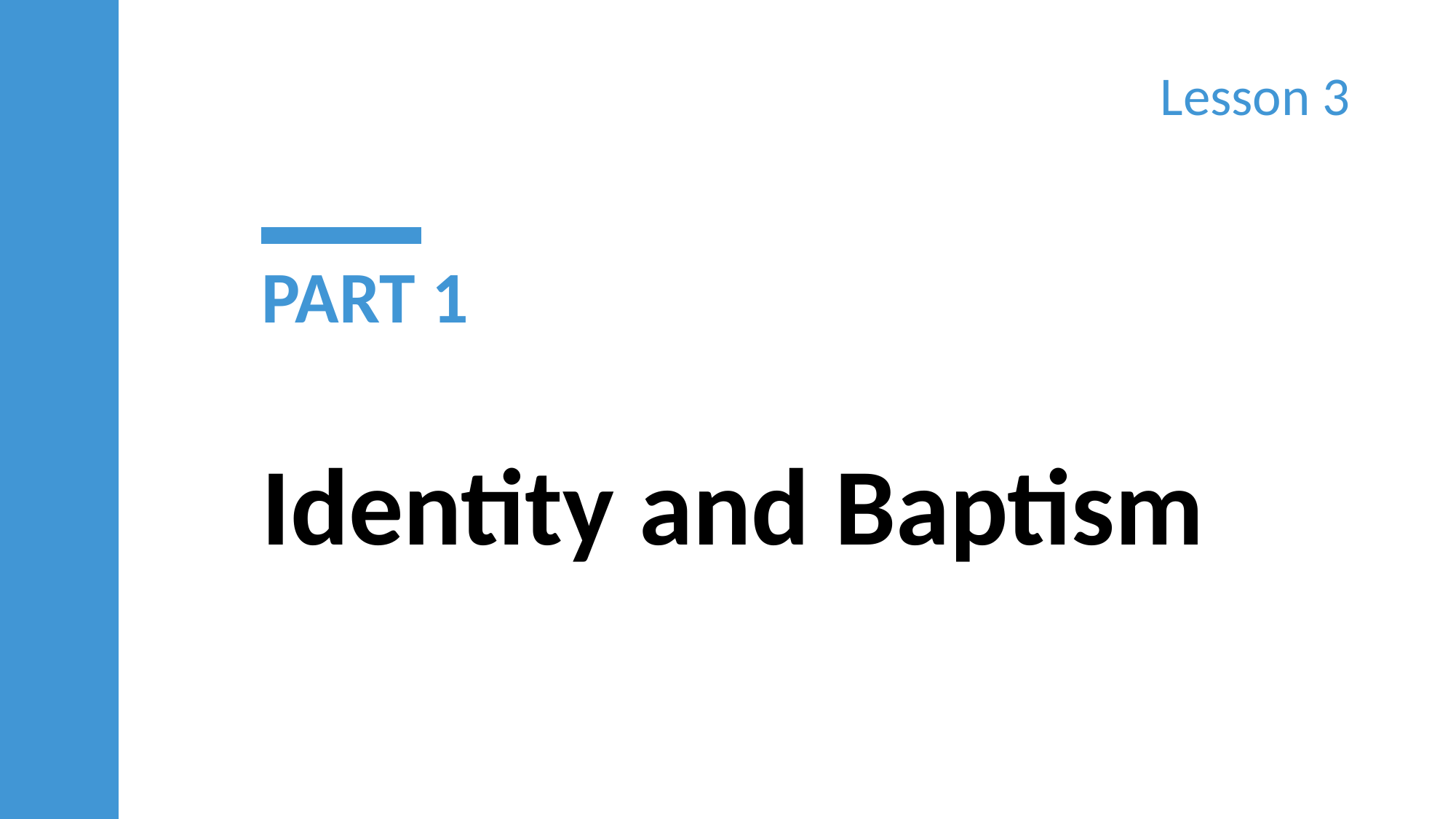

Lesson 3
PART 1
Identity and Baptism